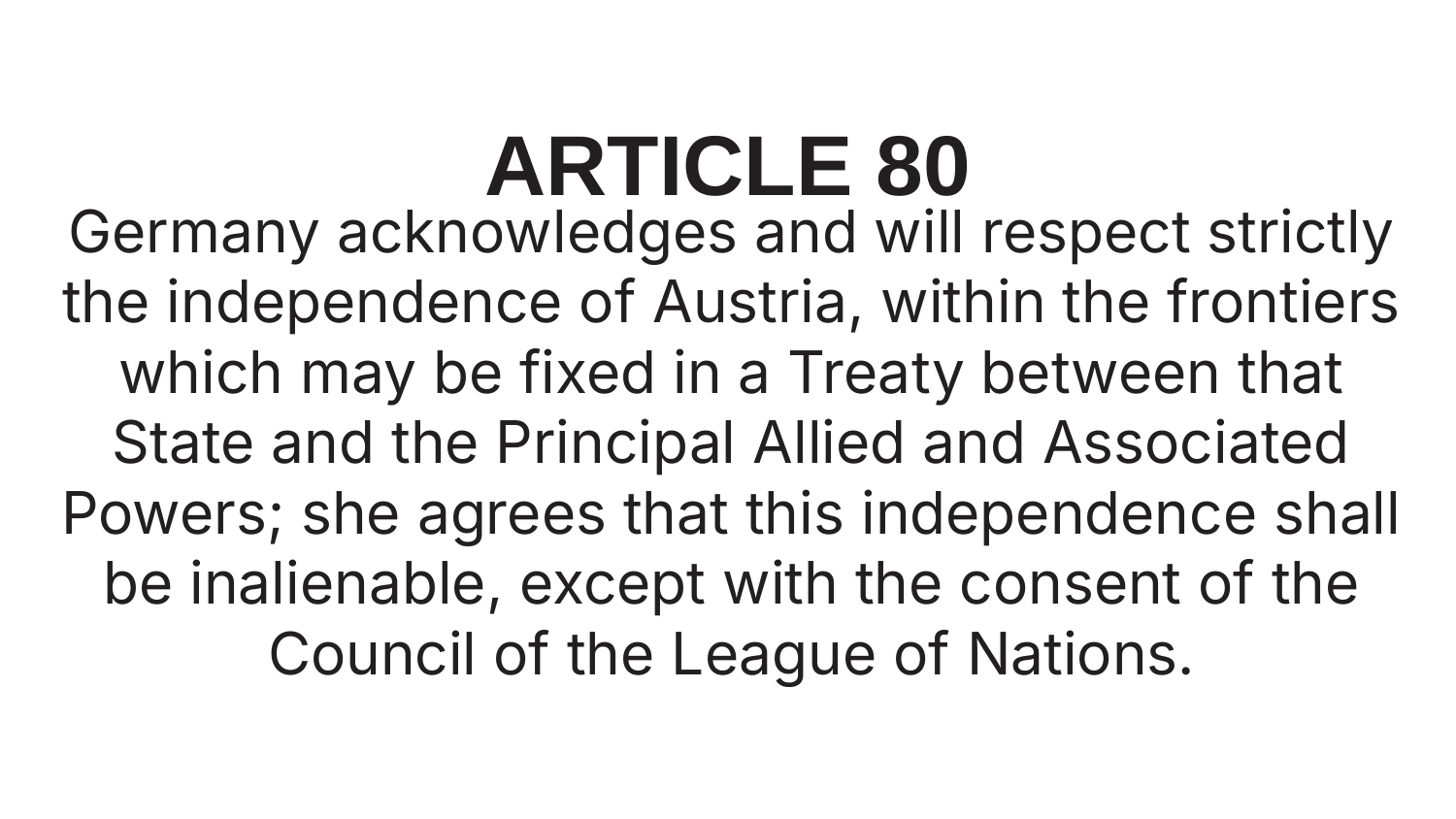

ARTICLE 80
Germany acknowledges and will respect strictly the independence of Austria, within the frontiers which may be fixed in a Treaty between that State and the Principal Allied and Associated Powers; she agrees that this independence shall be inalienable, except with the consent of the Council of the League of Nations.